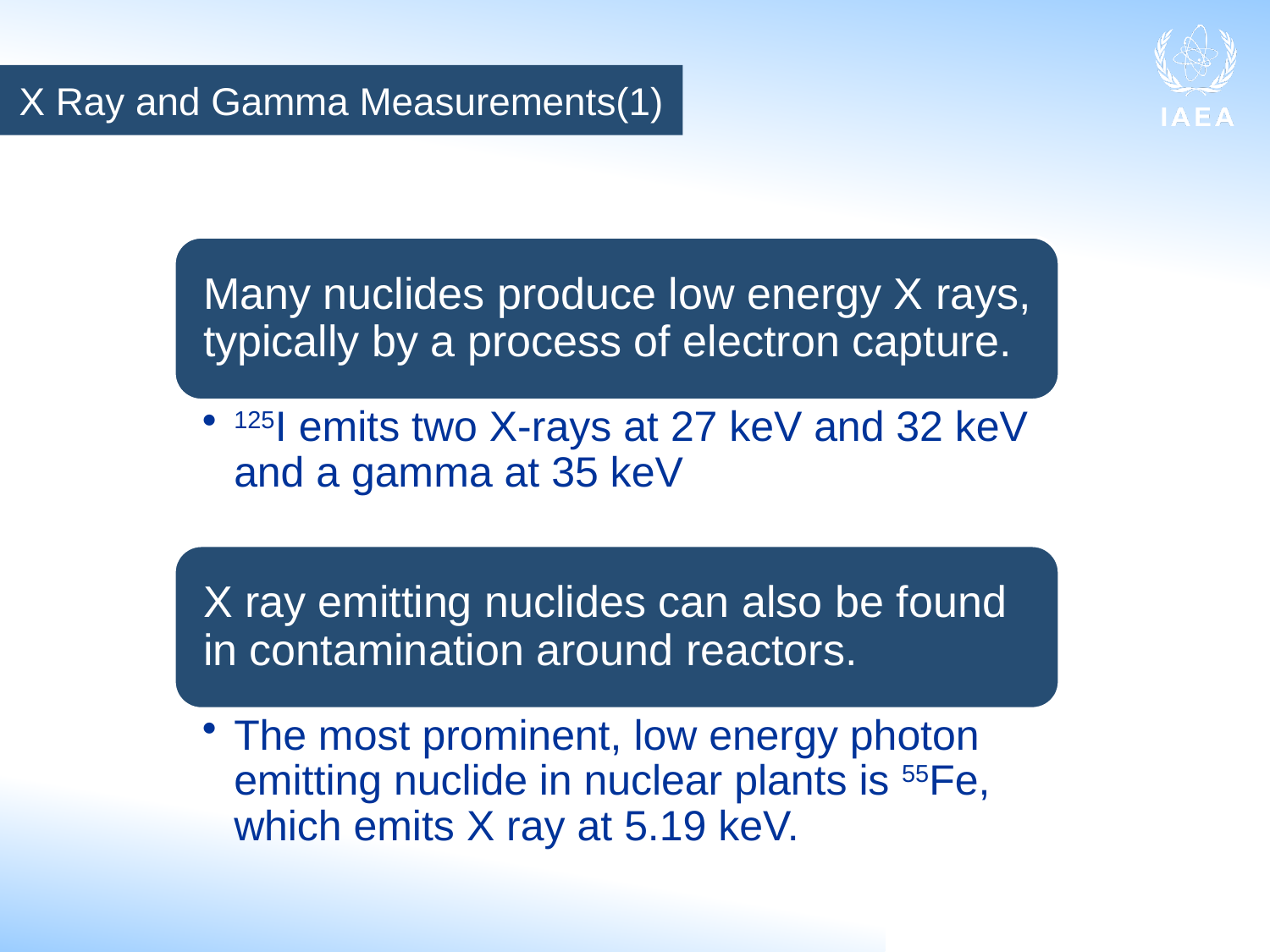

X Ray and Gamma Measurements(1)
Many nuclides produce low energy X rays, typically by a process of electron capture.
125I emits two X-rays at 27 keV and 32 keV and a gamma at 35 keV
X ray emitting nuclides can also be found in contamination around reactors.
The most prominent, low energy photon emitting nuclide in nuclear plants is 55Fe, which emits X ray at 5.19 keV.